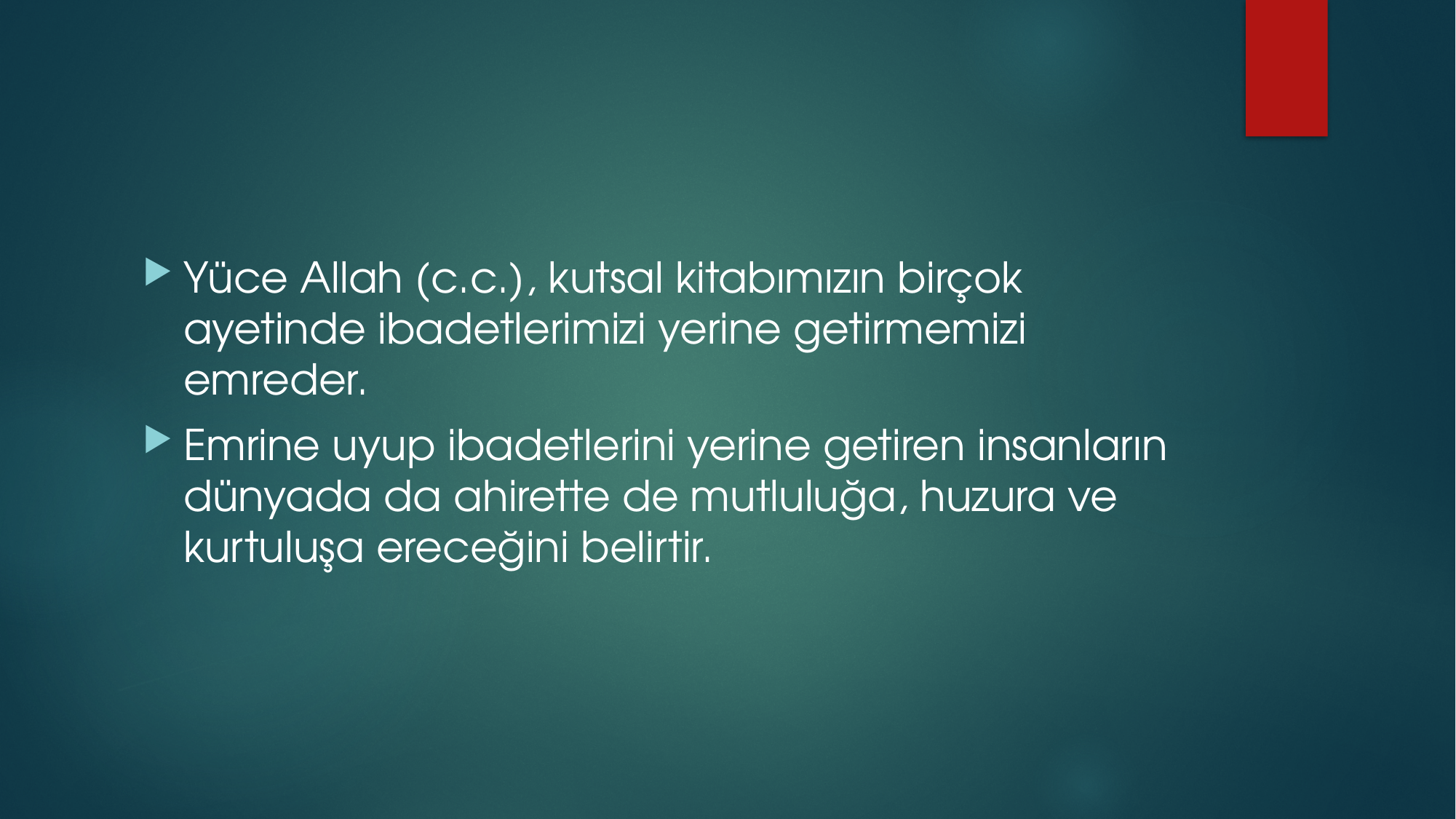

#
Yüce Allah (c.c.), kutsal kitabımızın birçok ayetinde ibadetlerimizi yerine getirmemizi emreder.
Emrine uyup ibadetlerini yerine getiren insanların dünyada da ahirette de mutluluğa, huzura ve kurtuluşa ereceğini belirtir.